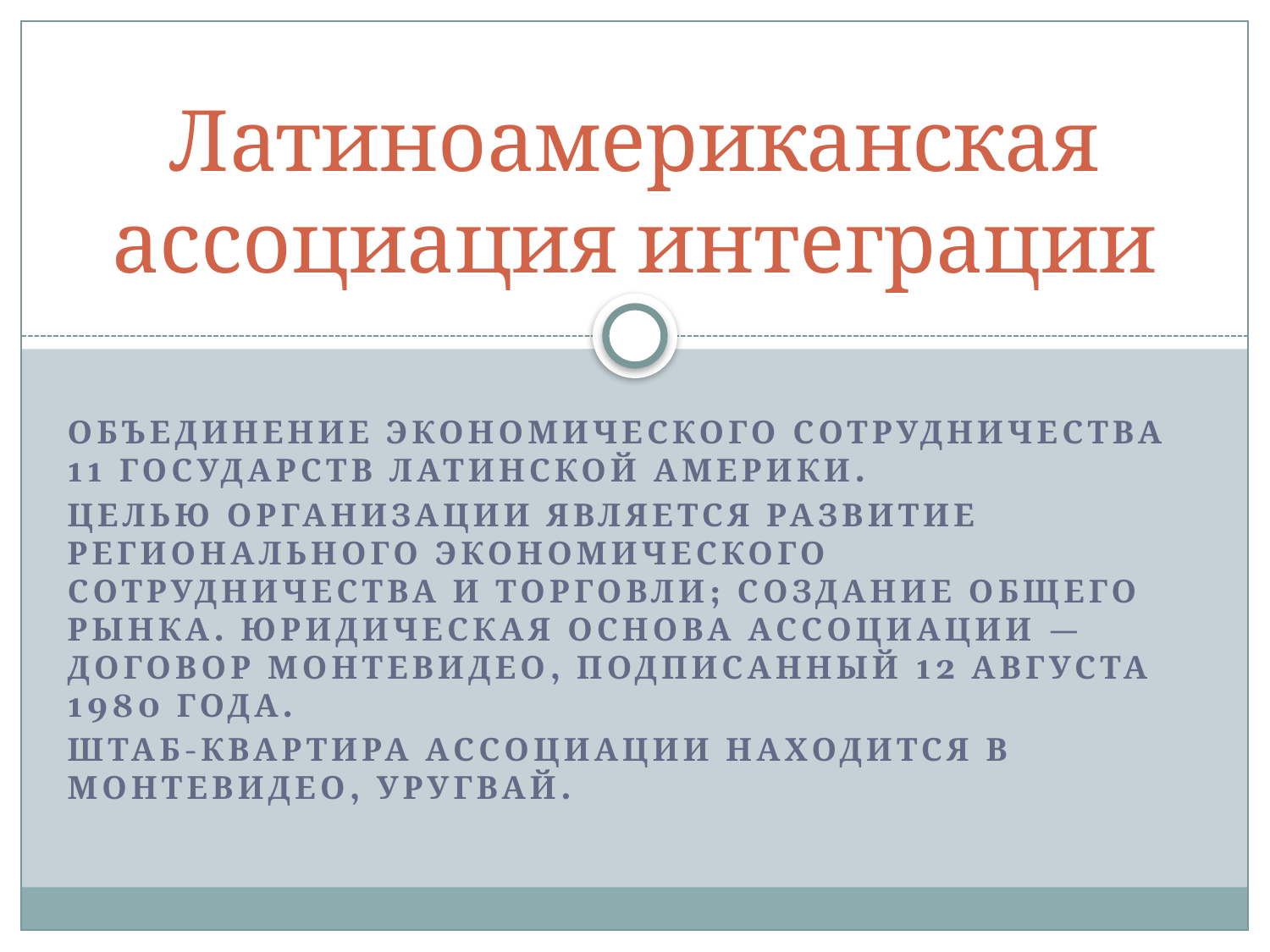

# Латиноамериканская ассоциация интеграции
объединение экономического сотрудничества 11 государств Латинской Америки.
Целью организации является развитие регионального экономического сотрудничества и торговли; создание общего рынка. Юридическая основа Ассоциации — Договор Монтевидео, подписанный 12 августа 1980 года.
Штаб-квартира ассоциации находится в Монтевидео, Уругвай.